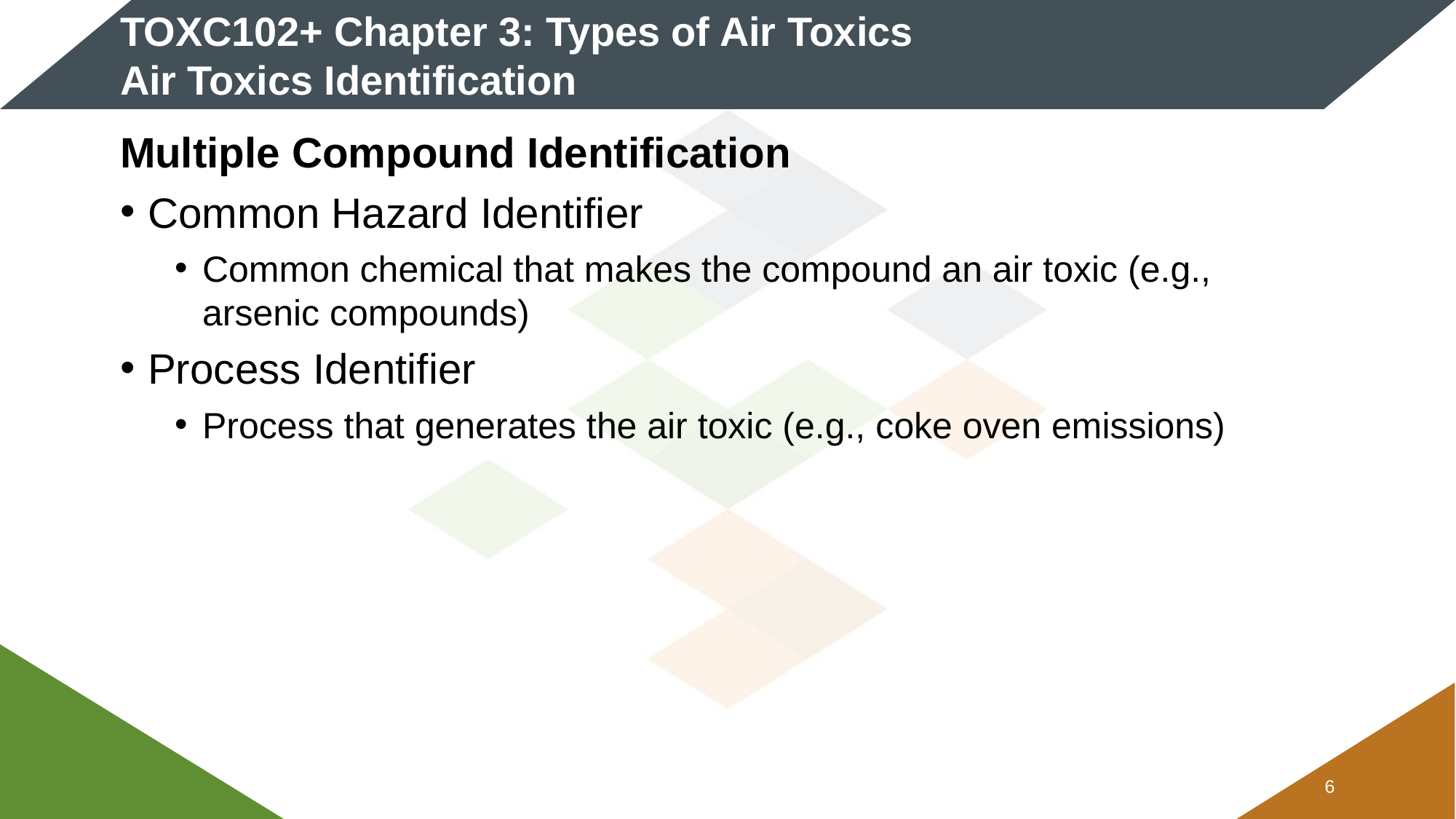

# TOXC102+ Chapter 3: Types of Air Toxics Air Toxics Identification
Multiple Compound Identification
Common Hazard Identifier
Common chemical that makes the compound an air toxic (e.g., arsenic compounds)
Process Identifier
Process that generates the air toxic (e.g., coke oven emissions)
6